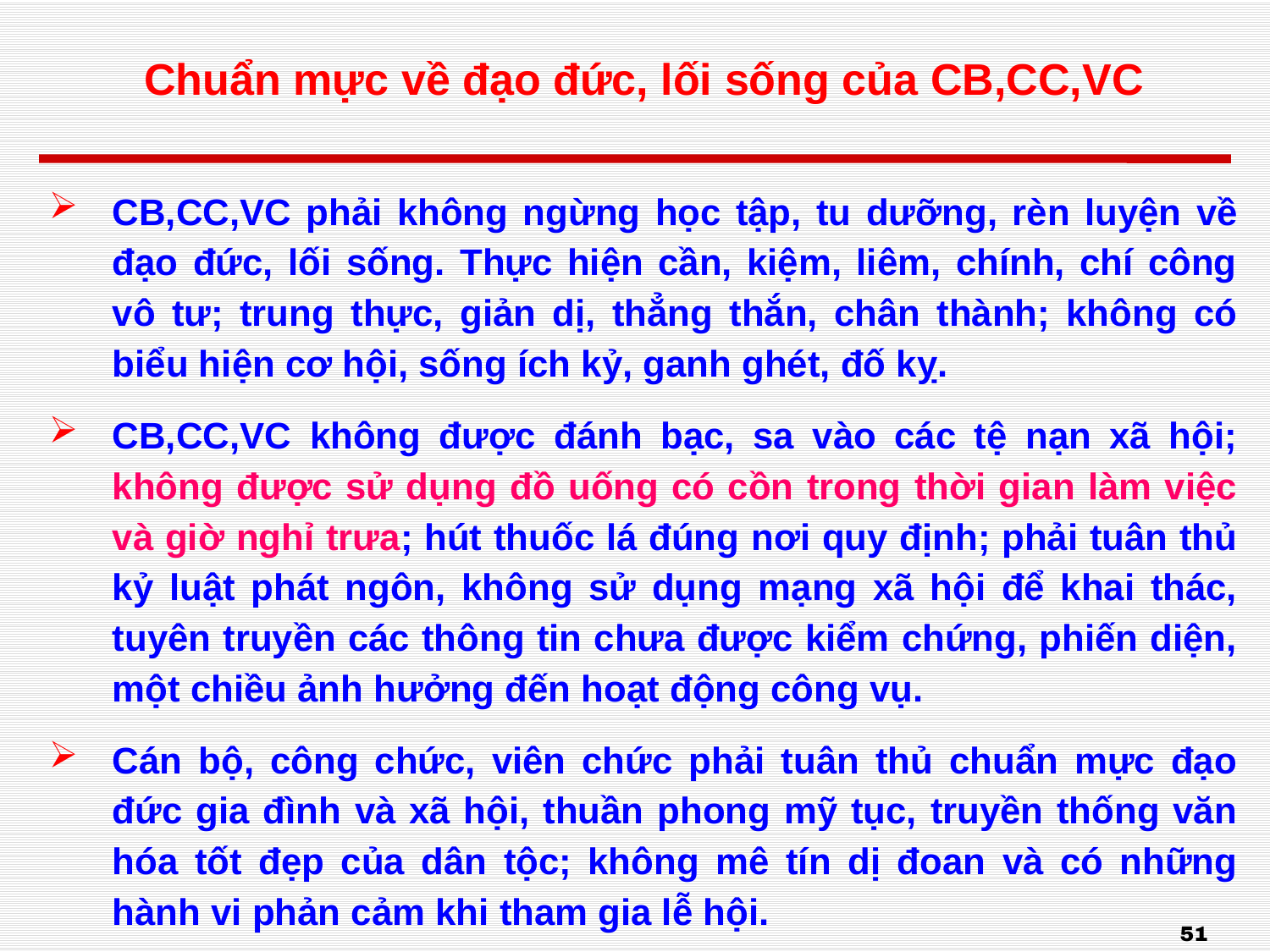

# Chuẩn mực về đạo đức, lối sống của CB,CC,VC
CB,CC,VC phải không ngừng học tập, tu dưỡng, rèn luyện về đạo đức, lối sống. Thực hiện cần, kiệm, liêm, chính, chí công vô tư; trung thực, giản dị, thẳng thắn, chân thành; không có biểu hiện cơ hội, sống ích kỷ, ganh ghét, đố kỵ.
CB,CC,VC không được đánh bạc, sa vào các tệ nạn xã hội; không được sử dụng đồ uống có cồn trong thời gian làm việc và giờ nghỉ trưa; hút thuốc lá đúng nơi quy định; phải tuân thủ kỷ luật phát ngôn, không sử dụng mạng xã hội để khai thác, tuyên truyền các thông tin chưa được kiểm chứng, phiến diện, một chiều ảnh hưởng đến hoạt động công vụ.
Cán bộ, công chức, viên chức phải tuân thủ chuẩn mực đạo đức gia đình và xã hội, thuần phong mỹ tục, truyền thống văn hóa tốt đẹp của dân tộc; không mê tín dị đoan và có những hành vi phản cảm khi tham gia lễ hội.